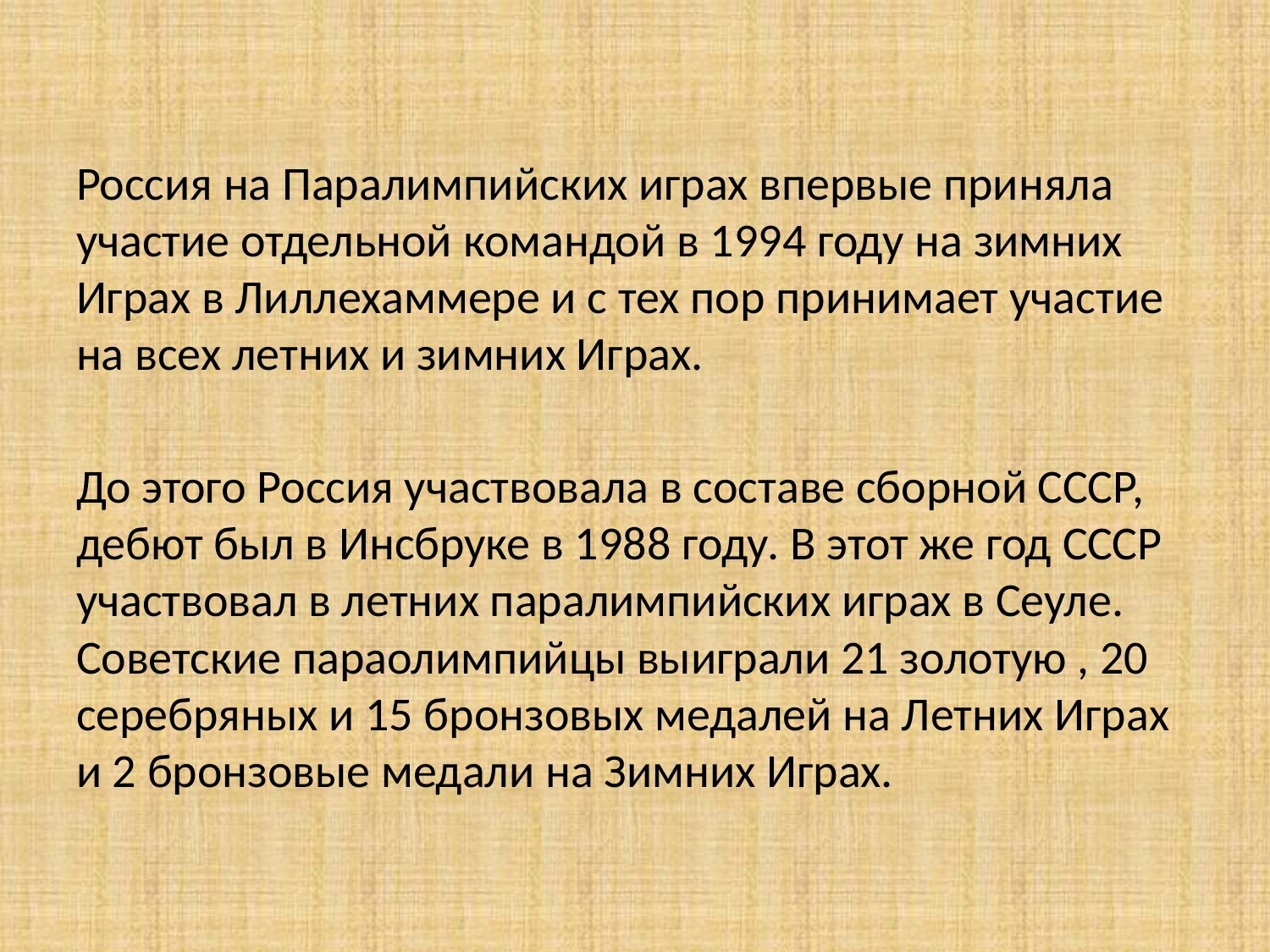

#
Россия на Паралимпийских играх впервые приняла участие отдельной командой в 1994 году на зимних Играх в Лиллехаммере и с тех пор принимает участие на всех летних и зимних Играх.

До этого Россия участвовала в составе сборной СССР, дебют был в Инсбруке в 1988 году. В этот же год СССР участвовал в летних паралимпийских играх в Сеуле. Советские параолимпийцы выиграли 21 золотую , 20 серебряных и 15 бронзовых медалей на Летних Играх и 2 бронзовые медали на Зимних Играх.